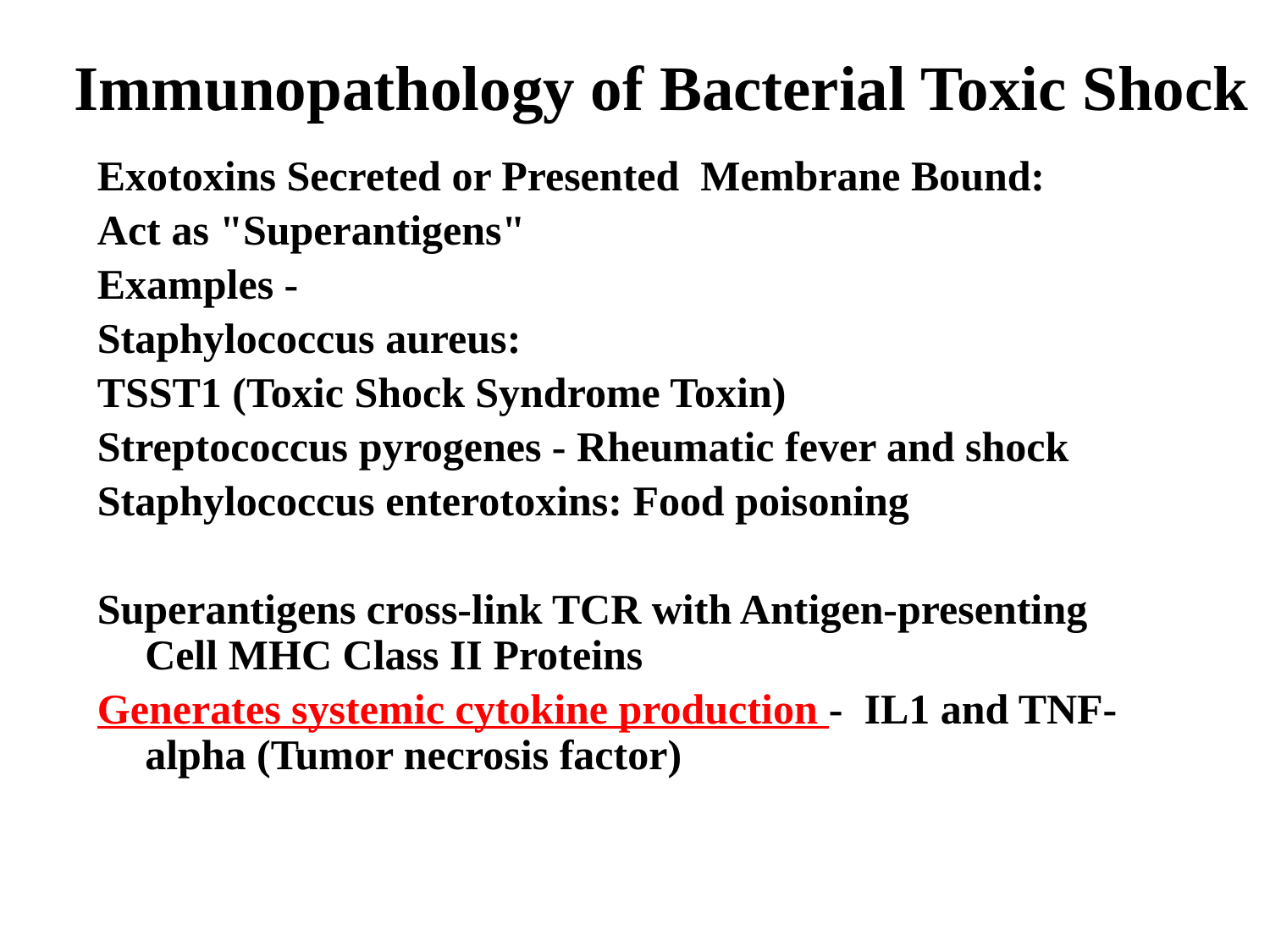

# Immunopathology of Bacterial Toxic Shock
Exotoxins Secreted or Presented  Membrane Bound:
Act as "Superantigens"
Examples -
Staphylococcus aureus:
TSST1 (Toxic Shock Syndrome Toxin)
Streptococcus pyrogenes - Rheumatic fever and shock
Staphylococcus enterotoxins: Food poisoning

Superantigens cross-link TCR with Antigen-presenting Cell MHC Class II Proteins
Generates systemic cytokine production -  IL1 and TNF-alpha (Tumor necrosis factor)